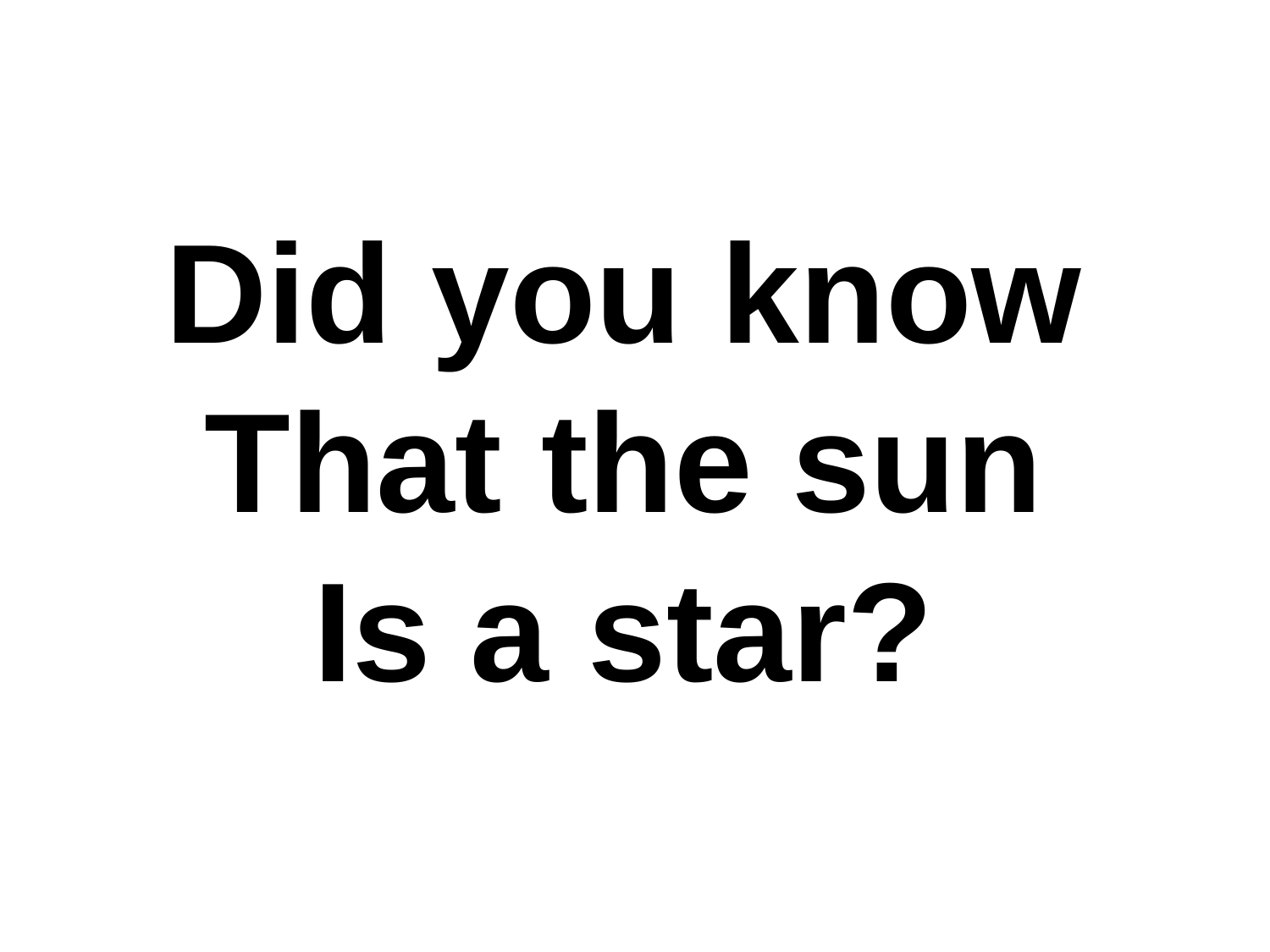

Did you know
That the sun
Is a star?